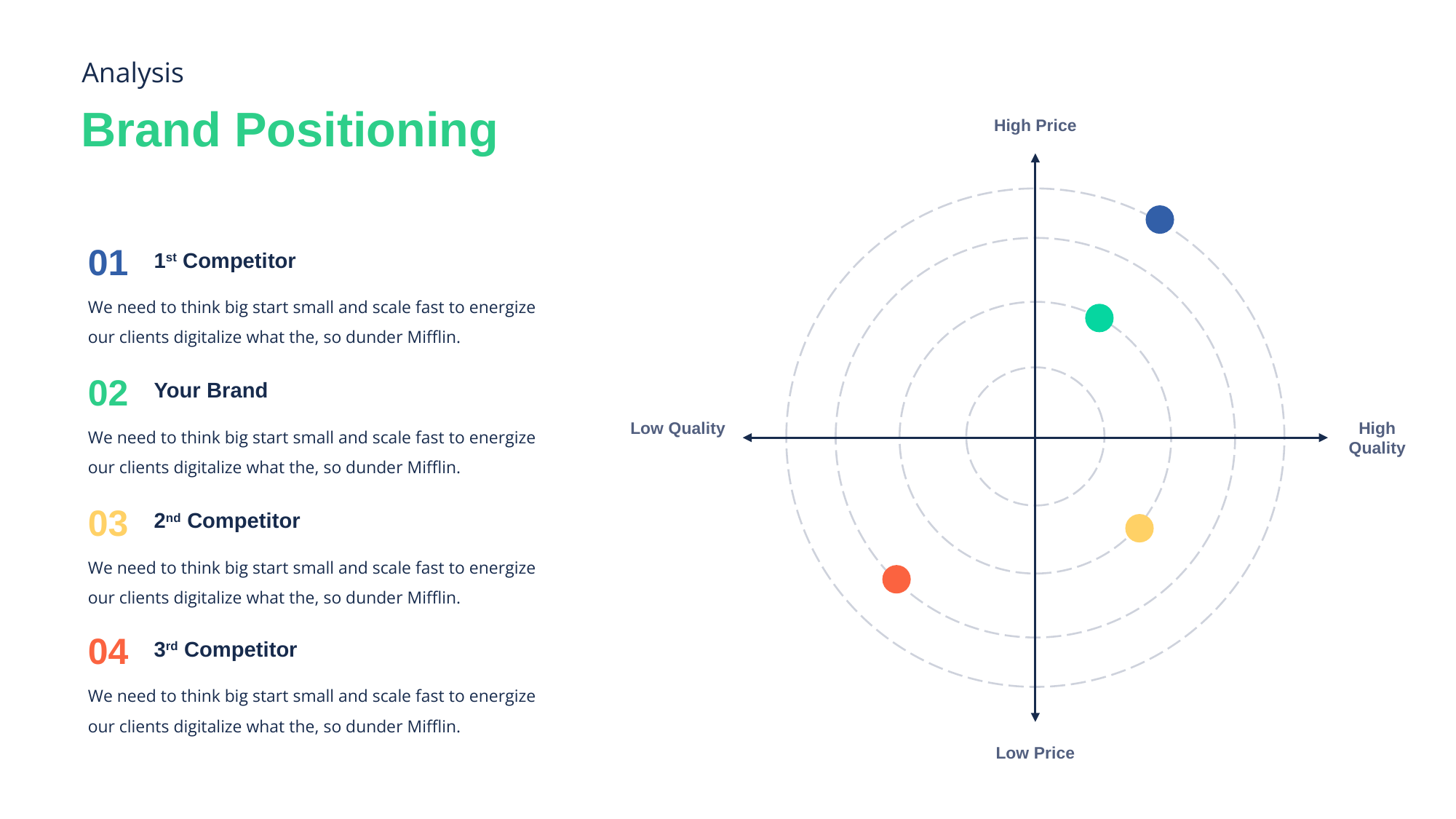

Analysis
Brand Positioning
High Price

01
1st Competitor
We need to think big start small and scale fast to energize our clients digitalize what the, so dunder Mifflin.

02
Your Brand
We need to think big start small and scale fast to energize our clients digitalize what the, so dunder Mifflin.
Low Quality
High Quality
03
2nd Competitor

We need to think big start small and scale fast to energize our clients digitalize what the, so dunder Mifflin.

04
3rd Competitor
We need to think big start small and scale fast to energize our clients digitalize what the, so dunder Mifflin.
Low Price